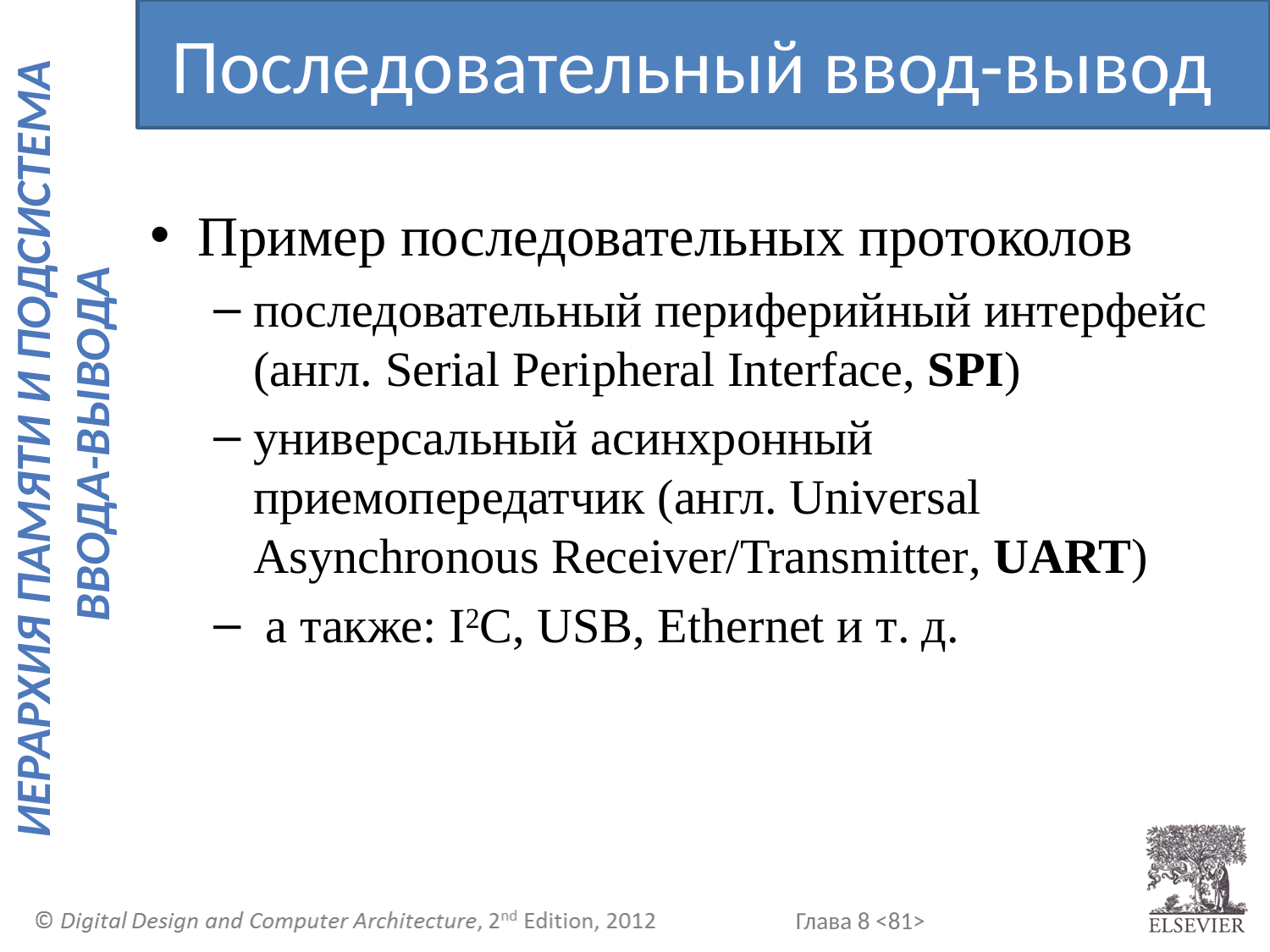

Последовательный ввод-вывод

Пример последовательных протоколов
последовательный периферийный интерфейс (англ. Serial Peripheral Interface, SPI)
универсальный асинхронный приемопередатчик (англ. Universal Asynchronous Receiver/Transmitter, UART)
 а также: I2C, USB, Ethernet и т. д.